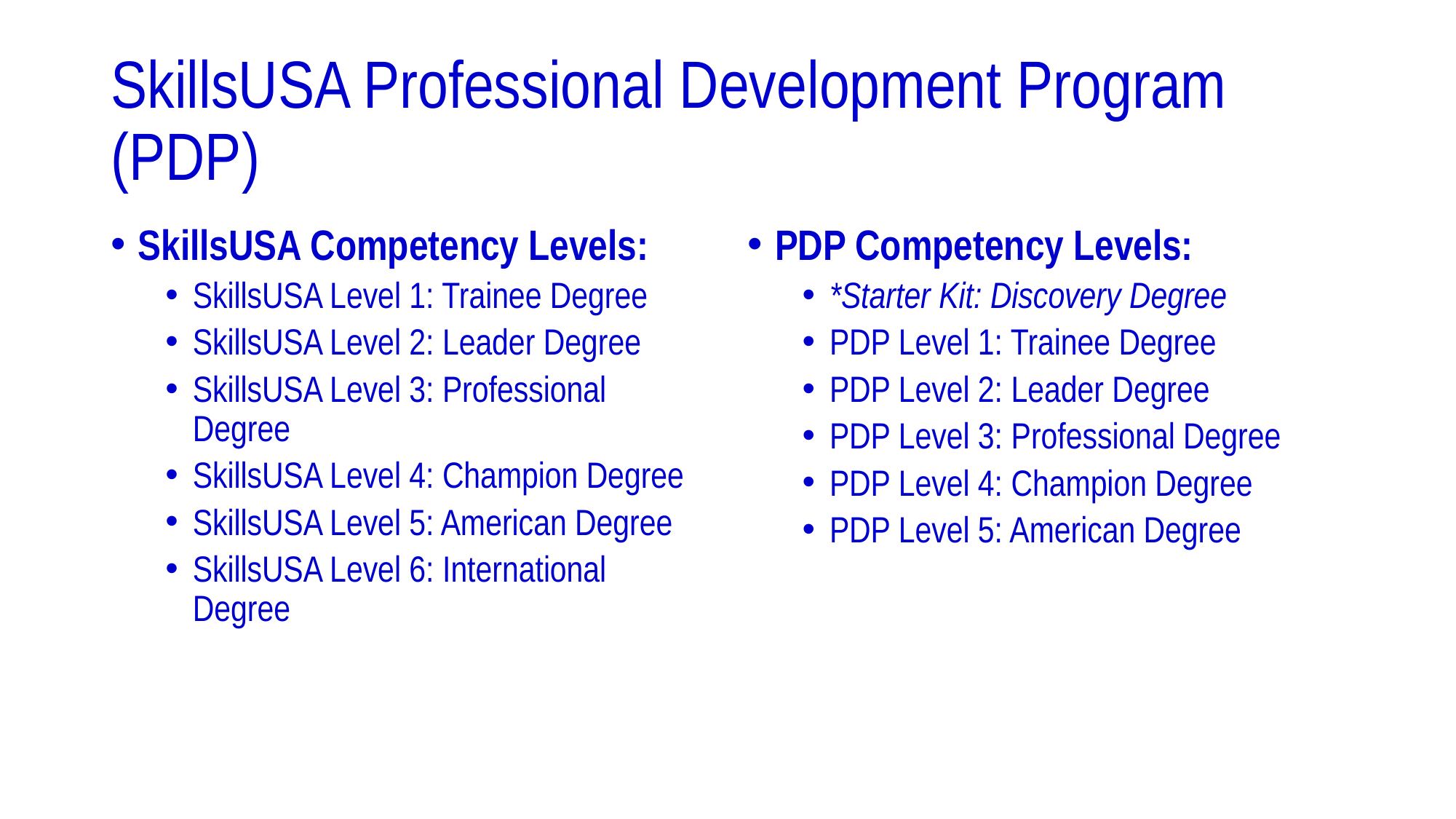

# SkillsUSA Professional Development Program (PDP)
SkillsUSA Competency Levels:
SkillsUSA Level 1: Trainee Degree
SkillsUSA Level 2: Leader Degree
SkillsUSA Level 3: Professional Degree
SkillsUSA Level 4: Champion Degree
SkillsUSA Level 5: American Degree
SkillsUSA Level 6: International Degree
PDP Competency Levels:
*Starter Kit: Discovery Degree
PDP Level 1: Trainee Degree
PDP Level 2: Leader Degree
PDP Level 3: Professional Degree
PDP Level 4: Champion Degree
PDP Level 5: American Degree